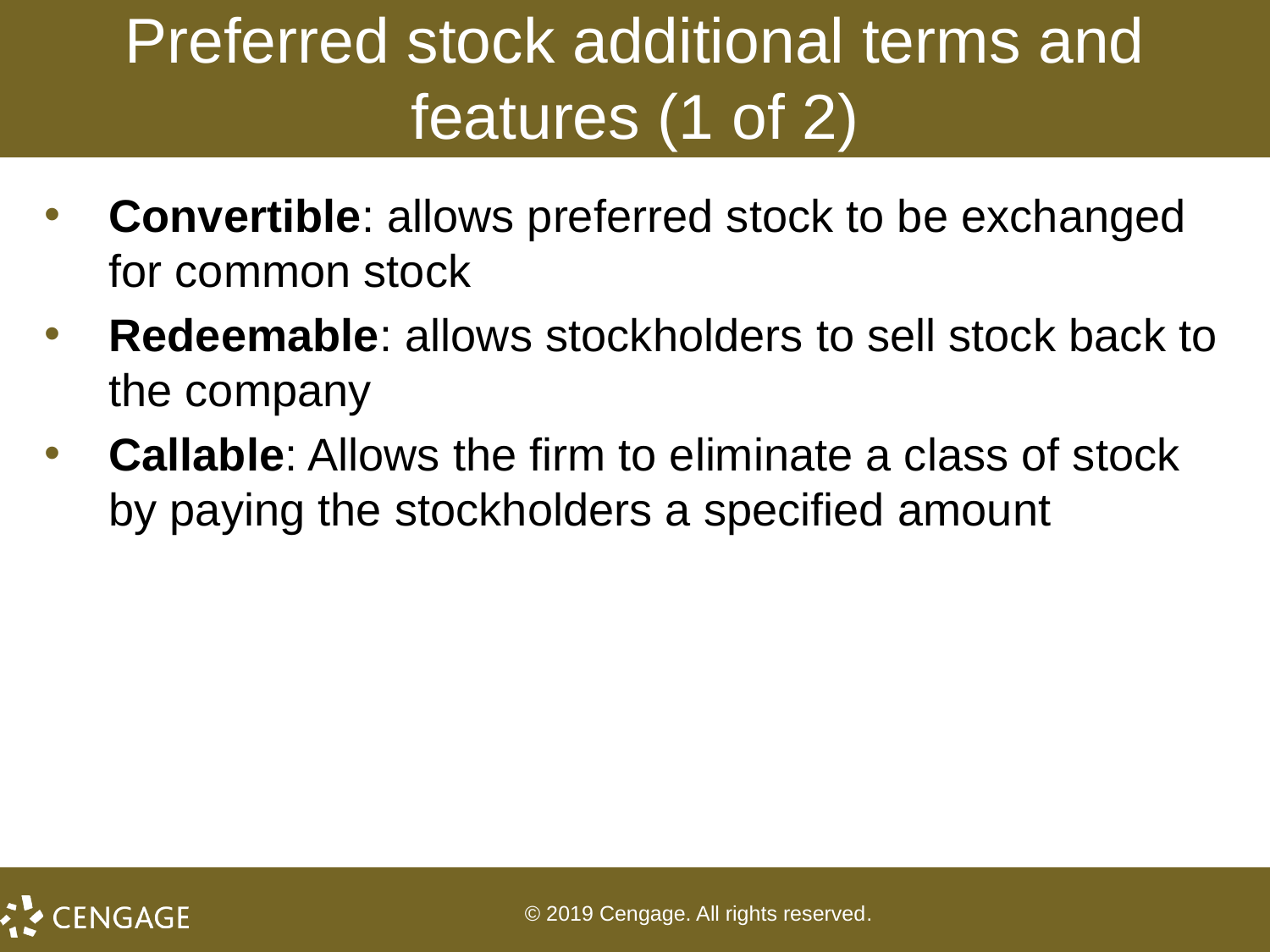

# Preferred stock additional terms and features (1 of 2)
Convertible: allows preferred stock to be exchanged for common stock
Redeemable: allows stockholders to sell stock back to the company
Callable: Allows the firm to eliminate a class of stock by paying the stockholders a specified amount